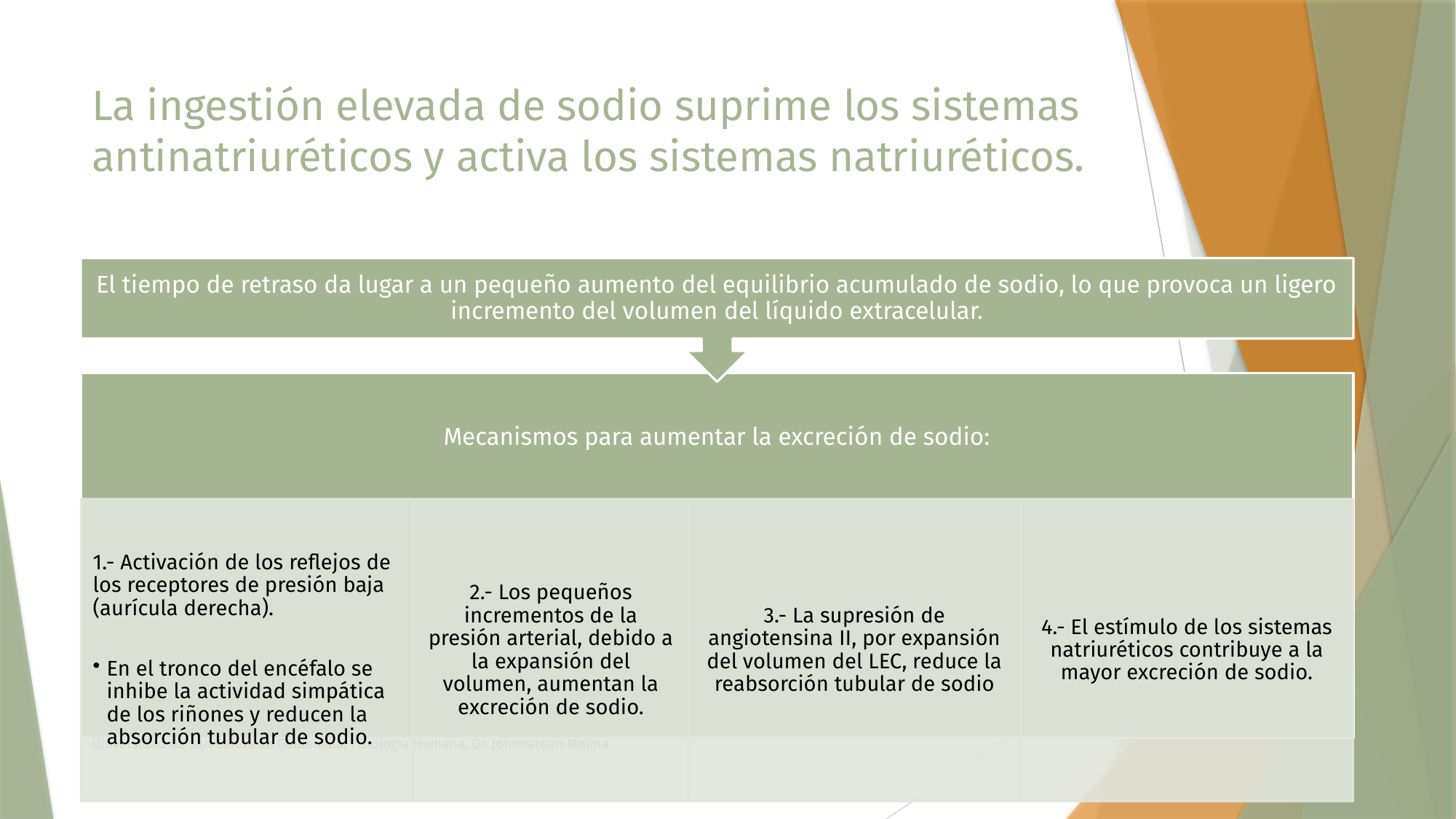

# La ingestión elevada de sodio suprime los sistemas antinatriuréticos y activa los sistemas natriuréticos.

Mecanismos para aumentar la excreción de sodio:
1.- Activación de los reflejos de los receptores de presión baja (aurícula derecha).

En el tronco del encéfalo se inhibe la actividad simpática de los riñones y reducen la absorción tubular de sodio.
2.- Los pequeños incrementos de la presión arterial, debido a la expansión del volumen, aumentan la excreción de sodio.
3.- La supresión de angiotensina II, por expansión del volumen del LEC, reduce la reabsorción tubular de sodio
4.- El estímulo de los sistemas natriuréticos contribuye a la mayor excreción de sodio.
El tiempo de retraso da lugar a un pequeño aumento del equilibrio acumulado de sodio, lo que provoca un ligero incremento del volumen del líquido extracelular.
Universidad de San Carlos de Guatemala, Fisiología Humana, Dr. Johnnathan Molina